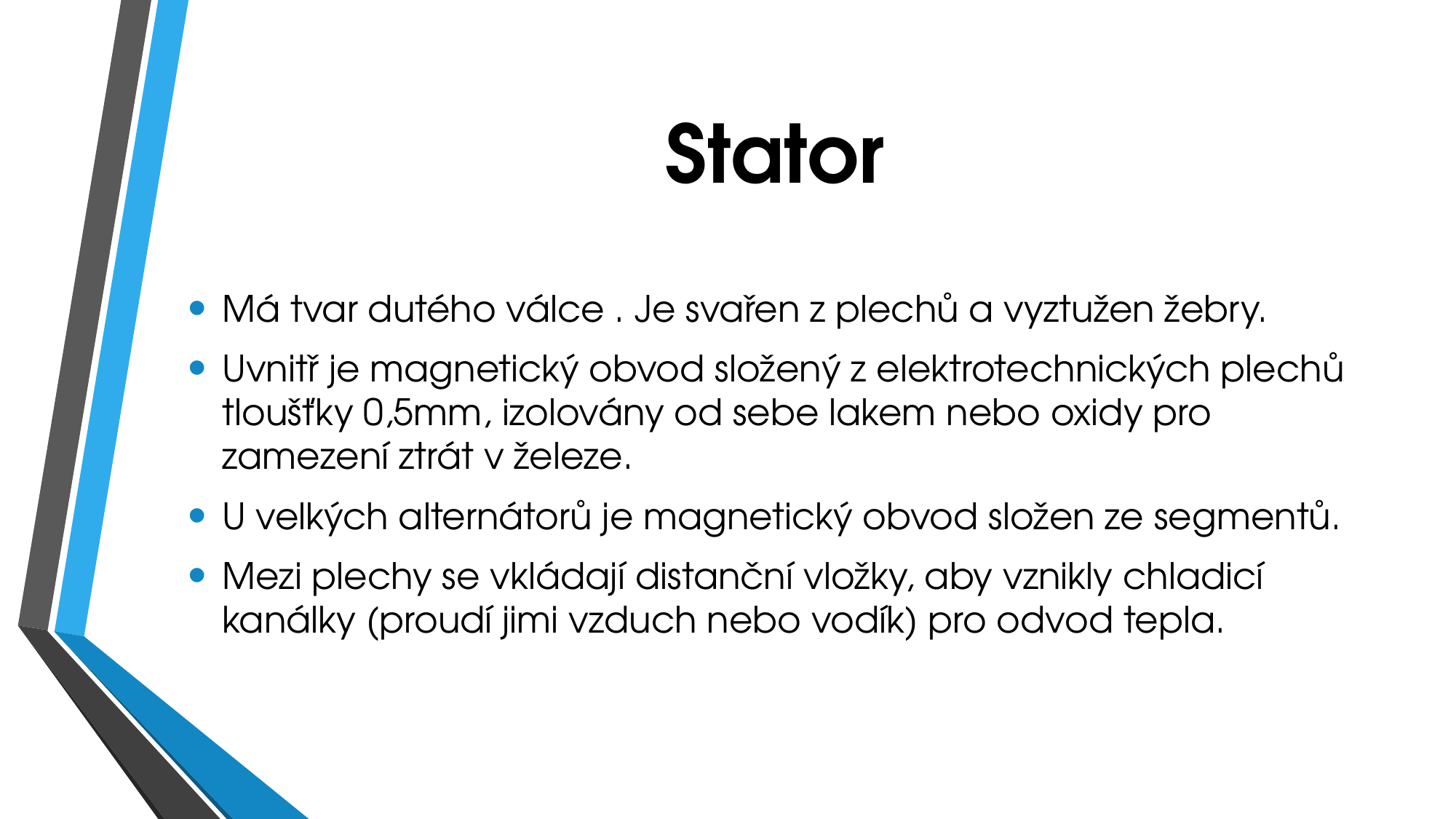

# Stator

Má tvar dutého válce . Je svařen z plechů a vyztužen žebry.
Uvnitř je magnetický obvod složený z elektrotechnických plechů tloušťky 0,5mm, izolovány od sebe lakem nebo oxidy pro zamezení ztrát v železe.
U velkých alternátorů je magnetický obvod složen ze segmentů.
Mezi plechy se vkládají distanční vložky, aby vznikly chladicí kanálky (proudí jimi vzduch nebo vodík) pro odvod tepla.